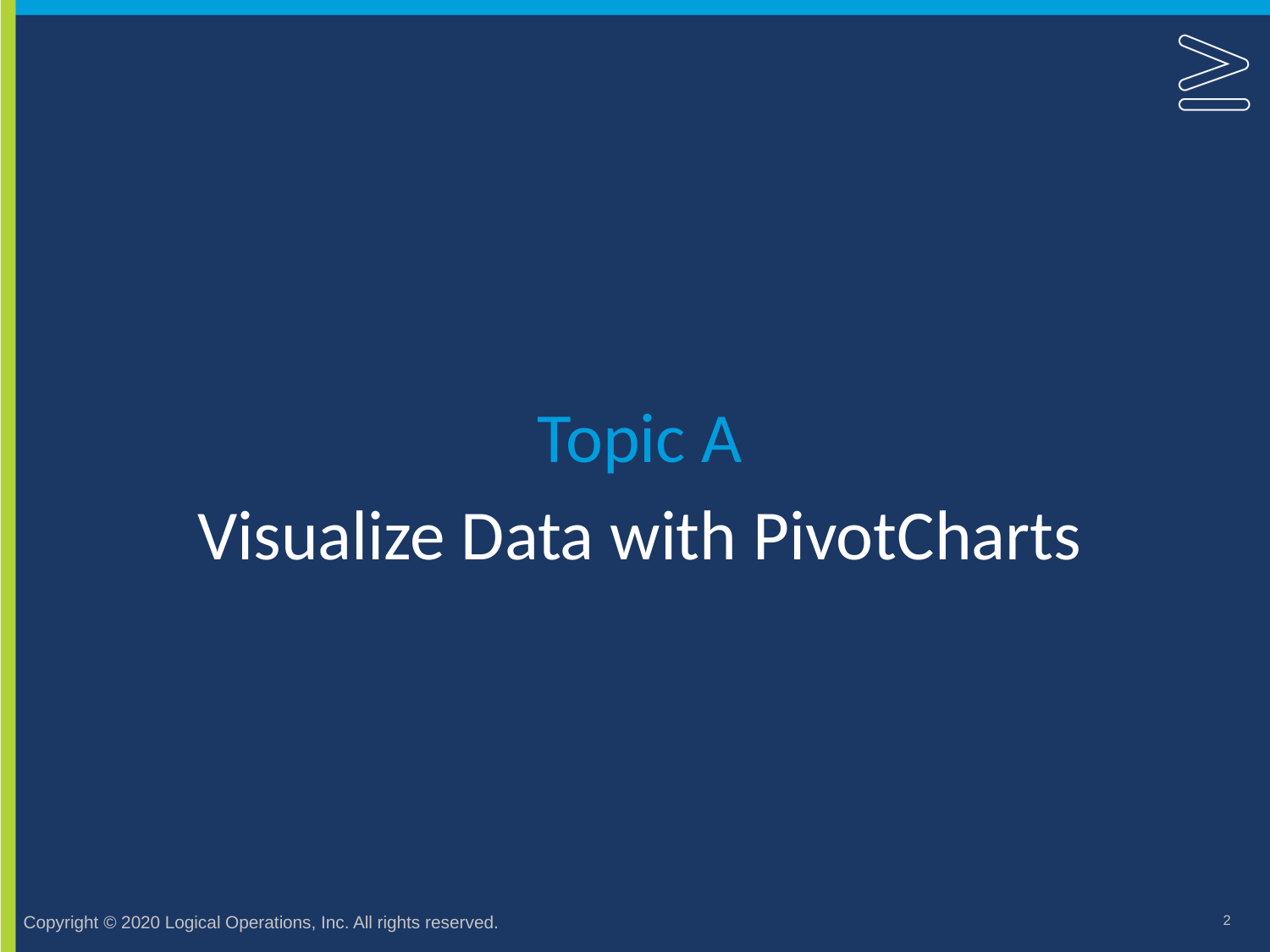

Topic A
# Visualize Data with PivotCharts
2